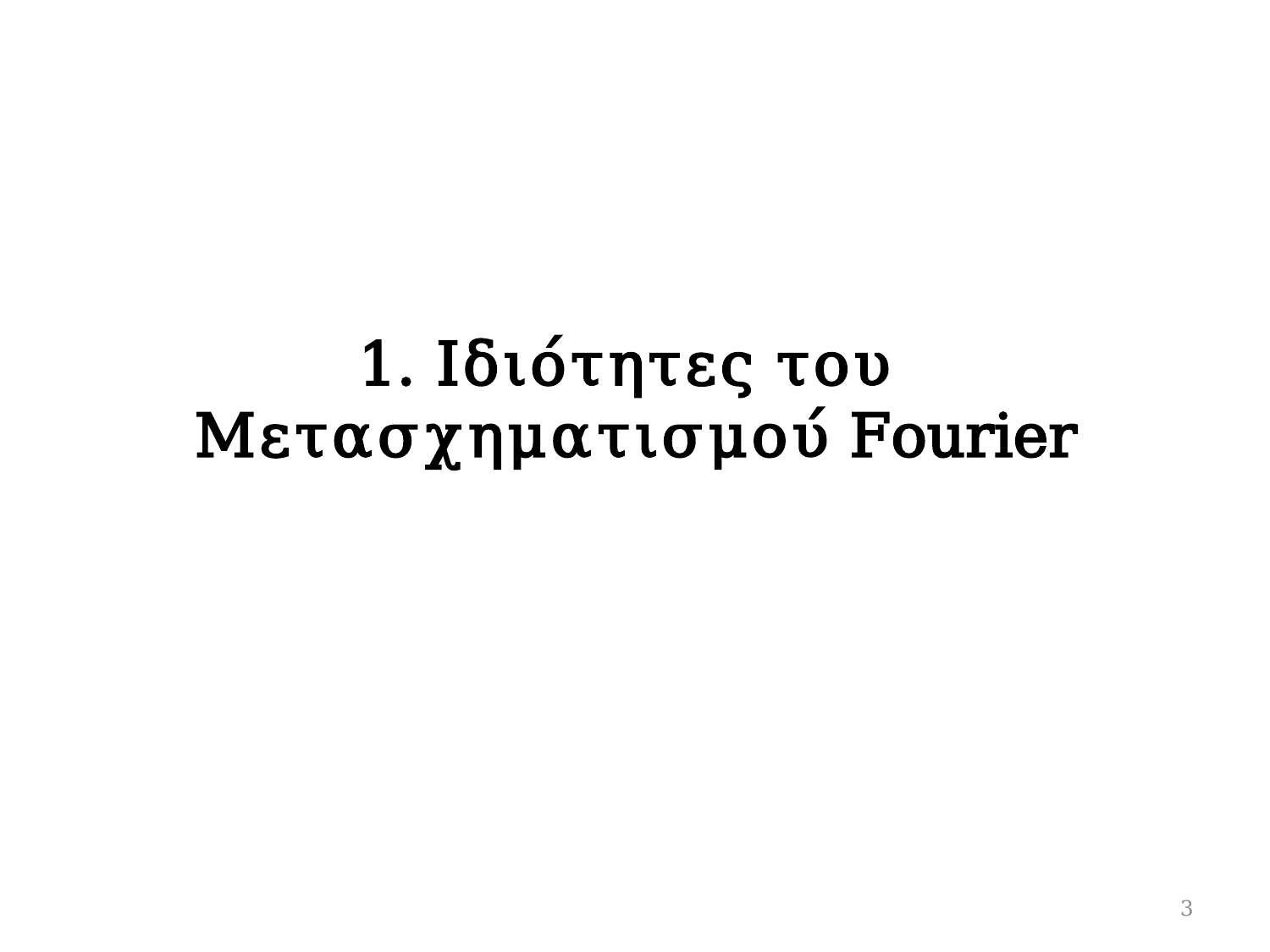

# 1. Ιδιότητες του Μετασχηματισμού Fourier
3